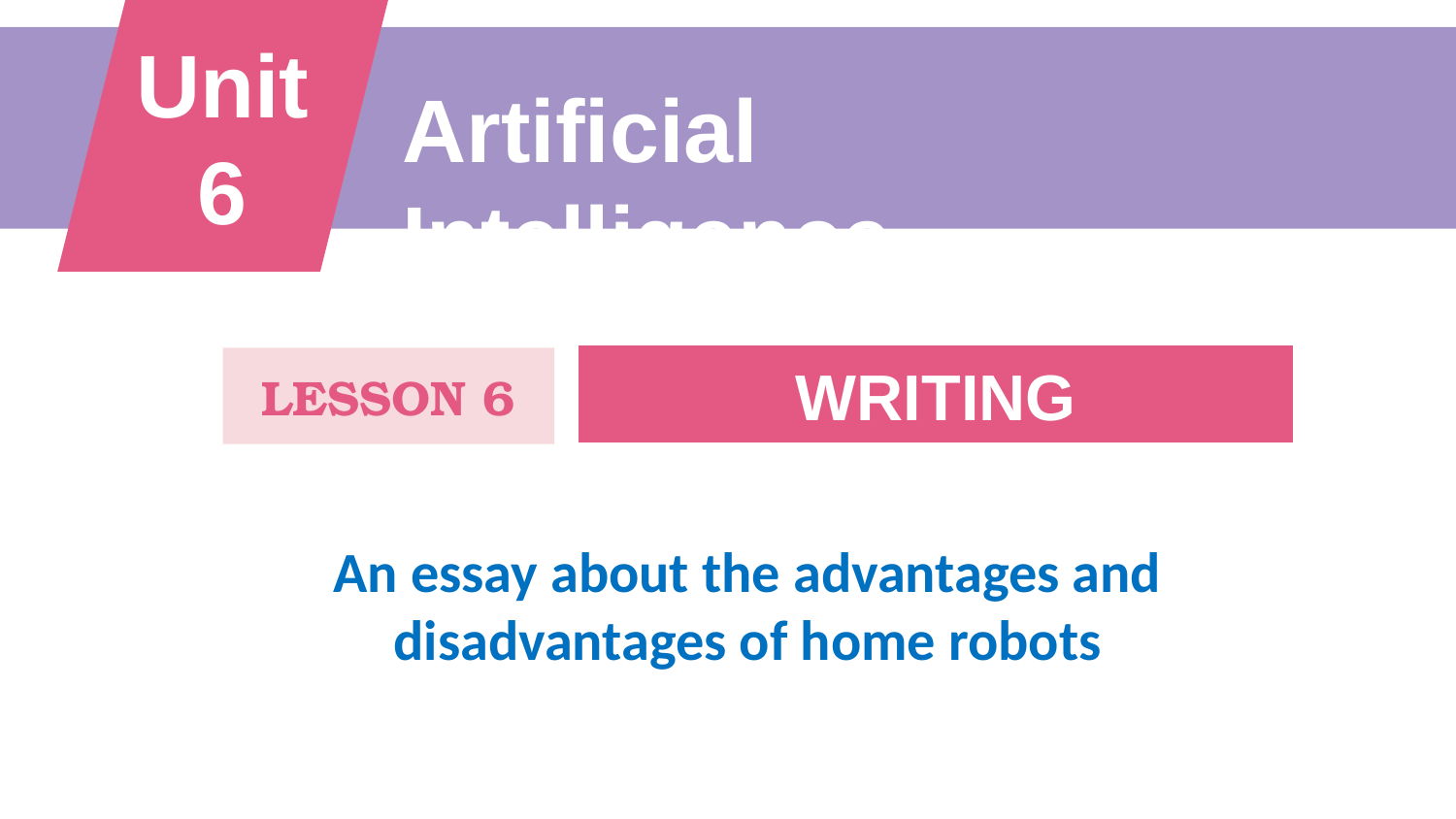

Unit 6

Artificial Intelligence
WRITING
LESSON 6
An essay about the advantages and disadvantages of home robots